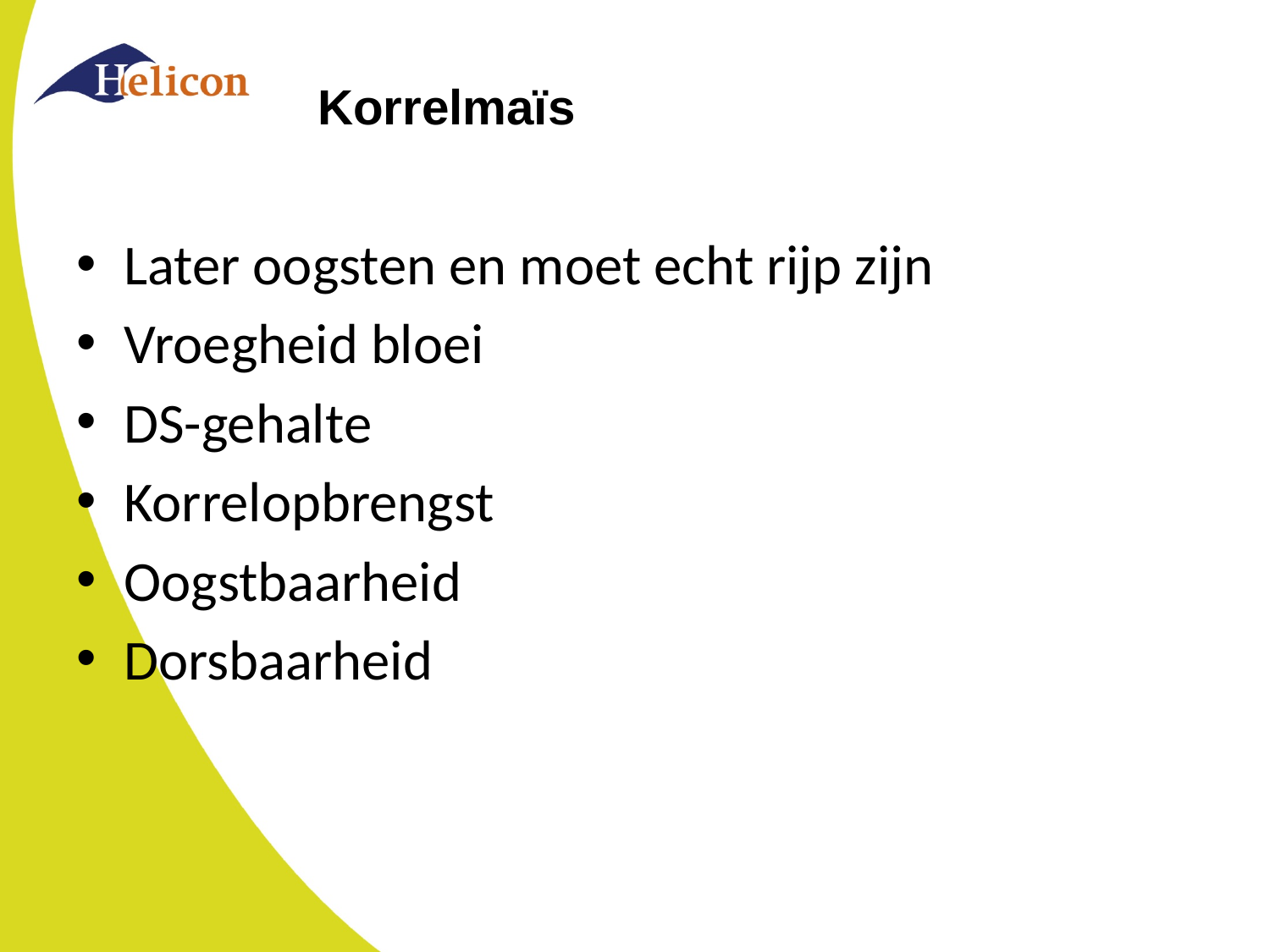

# Korrelmaïs
Later oogsten en moet echt rijp zijn
Vroegheid bloei
DS-gehalte
Korrelopbrengst
Oogstbaarheid
Dorsbaarheid